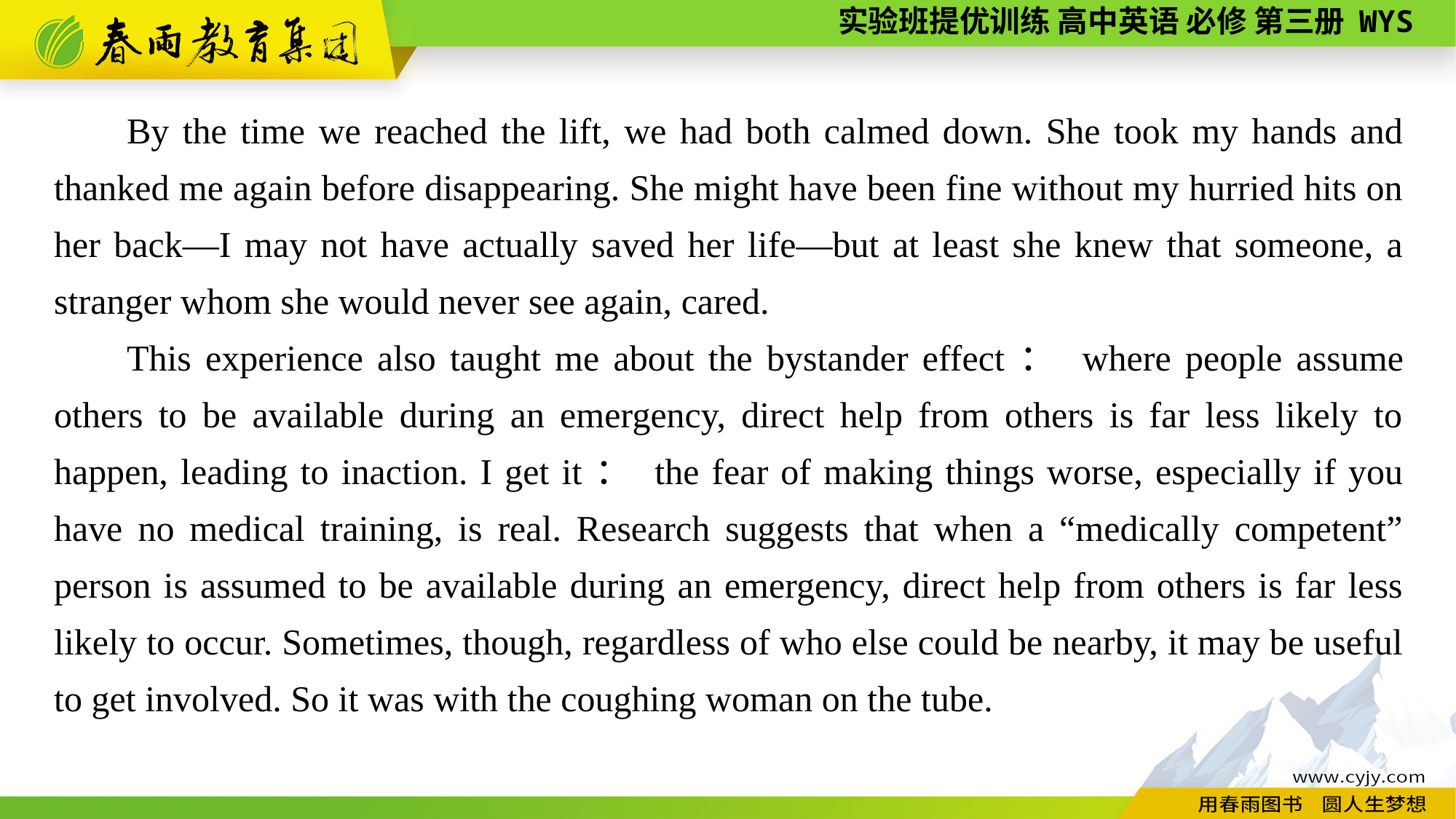

By the time we reached the lift, we had both calmed down. She took my hands and thanked me again before disappearing. She might have been fine without my hurried hits on her back—I may not have actually saved her life—but at least she knew that someone, a stranger whom she would never see again, cared.
This experience also taught me about the bystander effect： where people assume others to be available during an emergency, direct help from others is far less likely to happen, leading to inaction. I get it： the fear of making things worse, especially if you have no medical training, is real. Research suggests that when a “medically competent” person is assumed to be available during an emergency, direct help from others is far less likely to occur. Sometimes, though, regardless of who else could be nearby, it may be useful to get involved. So it was with the coughing woman on the tube.